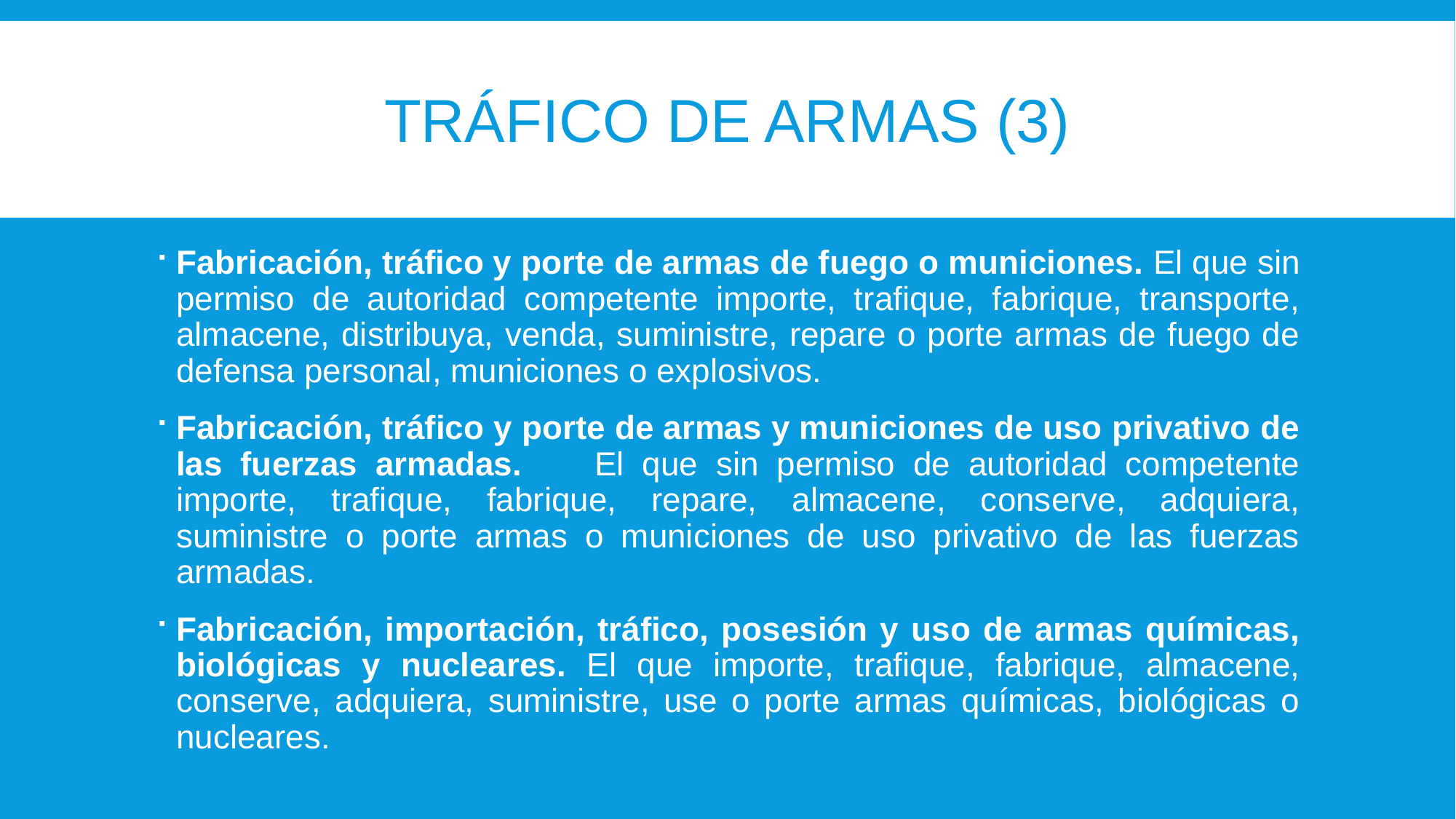

# Tráfico de armas (3)
Fabricación, tráfico y porte de armas de fuego o municiones. El que sin permiso de autoridad competente importe, trafique, fabrique, transporte, almacene, distribuya, venda, suministre, repare o porte armas de fuego de defensa personal, municiones o explosivos.
Fabricación, tráfico y porte de armas y municiones de uso privativo de las fuerzas armadas.    El que sin permiso de autoridad competente importe, trafique, fabrique, repare, almacene, conserve, adquiera, suministre o porte armas o municiones de uso privativo de las fuerzas armadas.
Fabricación, importación, tráfico, posesión y uso de armas químicas, biológicas y nucleares. El que importe, trafique, fabrique, almacene, conserve, adquiera, suministre, use o porte armas químicas, biológicas o nucleares.